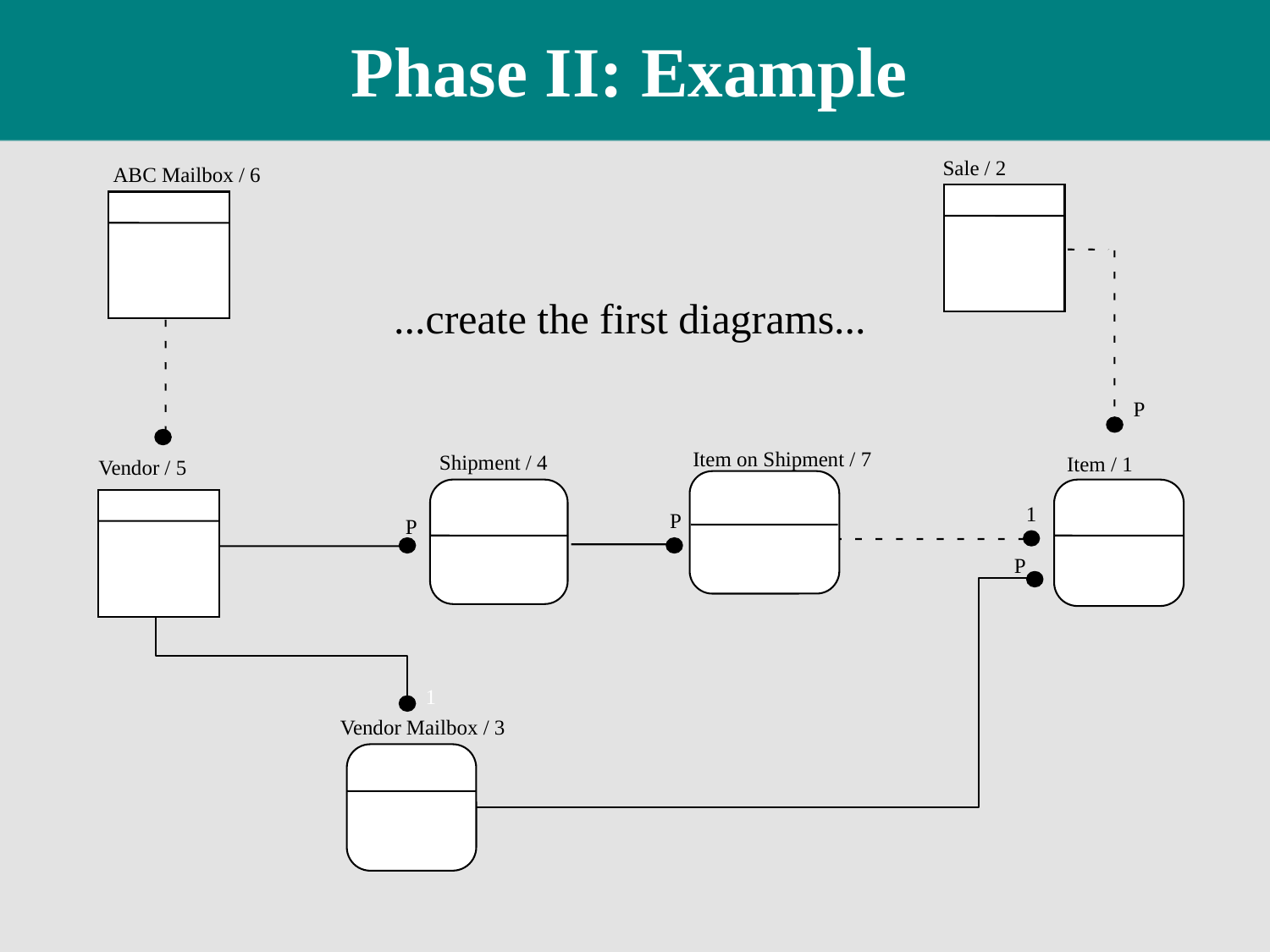

# Phase II: Example
Sale / 2
ABC Mailbox / 6

P

Item on Shipment / 7
Shipment / 4
Item / 1
Vendor / 5

1
P
P

P

1

Vendor Mailbox / 3

...create the first diagrams...